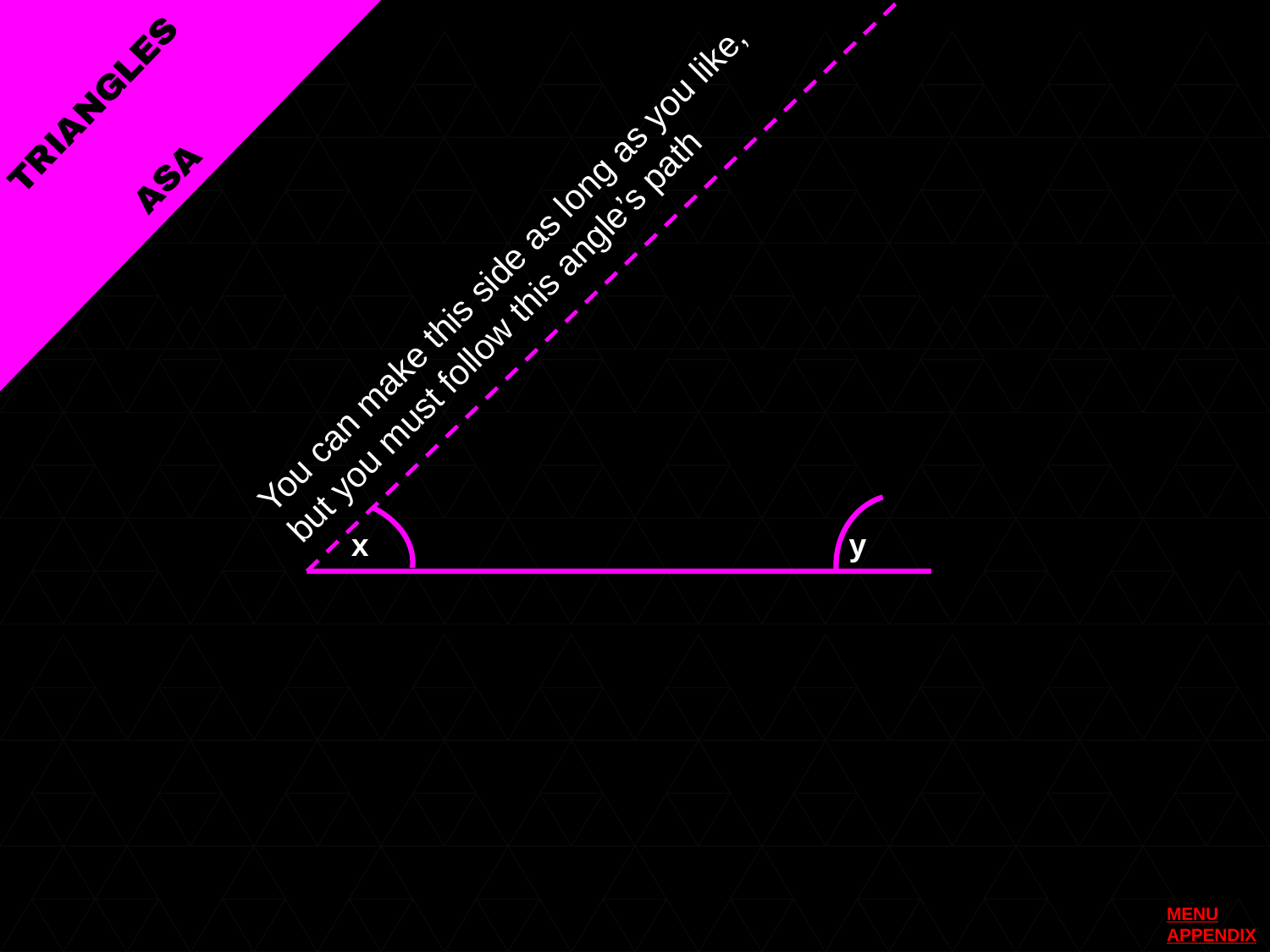

TRIANGLES
ASA
You can make this side as long as you like, but you must follow this angle’s path

x
y

MENU
APPENDIX